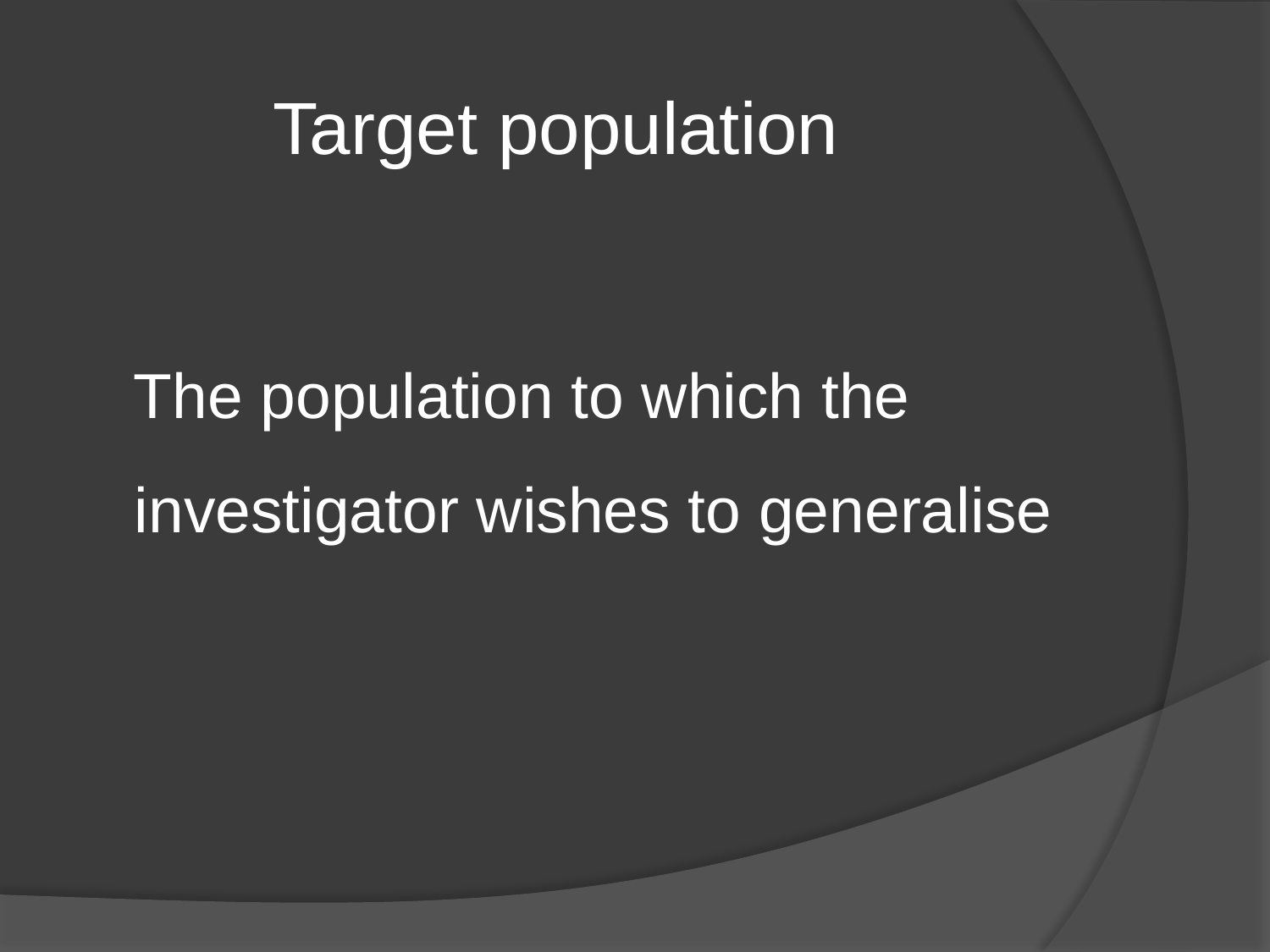

# Target population

   The population to which the investigator wishes to generalise